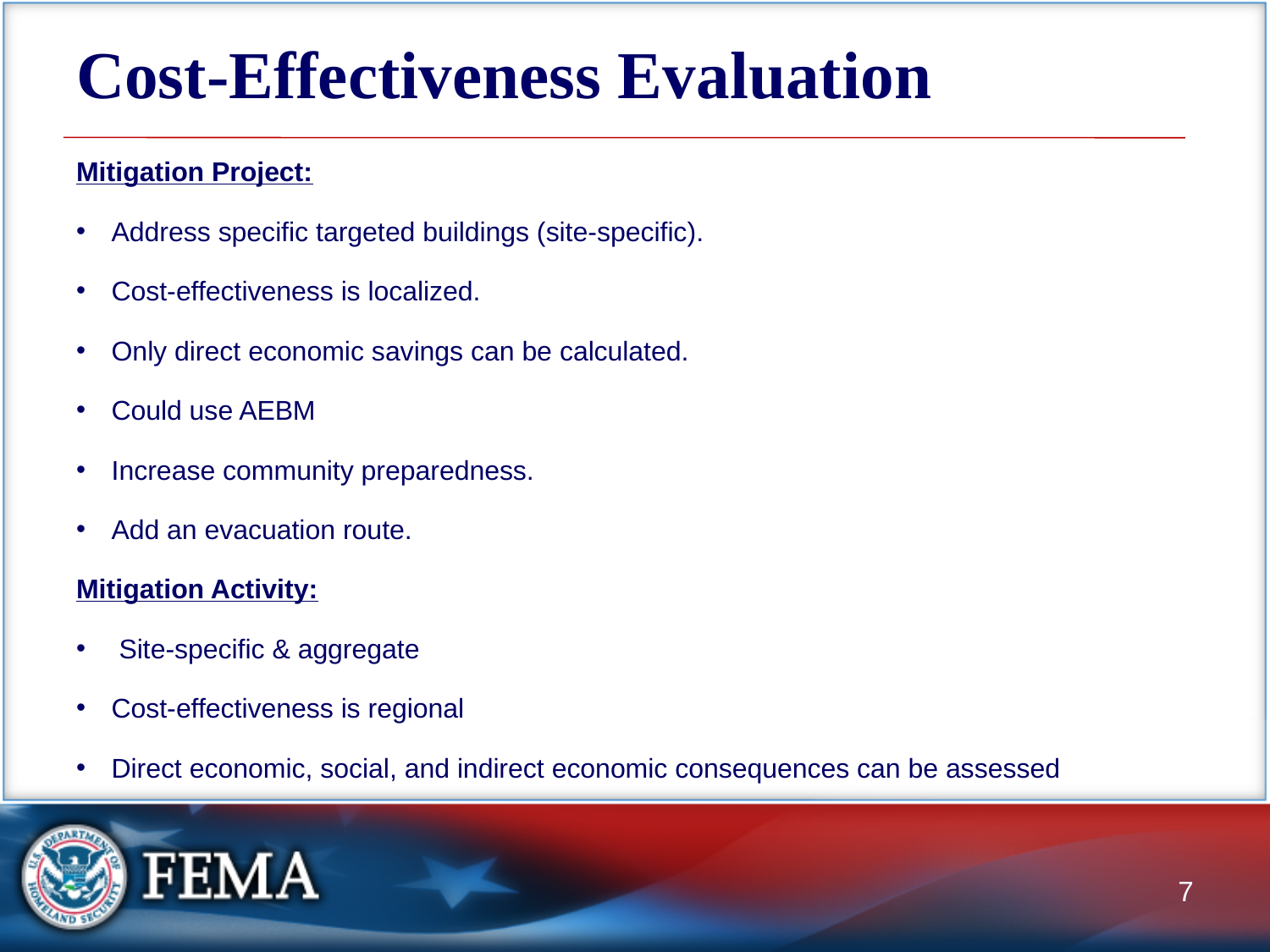

# Cost-Effectiveness Evaluation
Mitigation Project:
Address specific targeted buildings (site-specific).
Cost-effectiveness is localized.
Only direct economic savings can be calculated.
Could use AEBM
Increase community preparedness.
Add an evacuation route.
Mitigation Activity:
 Site-specific & aggregate
Cost-effectiveness is regional
Direct economic, social, and indirect economic consequences can be assessed
7